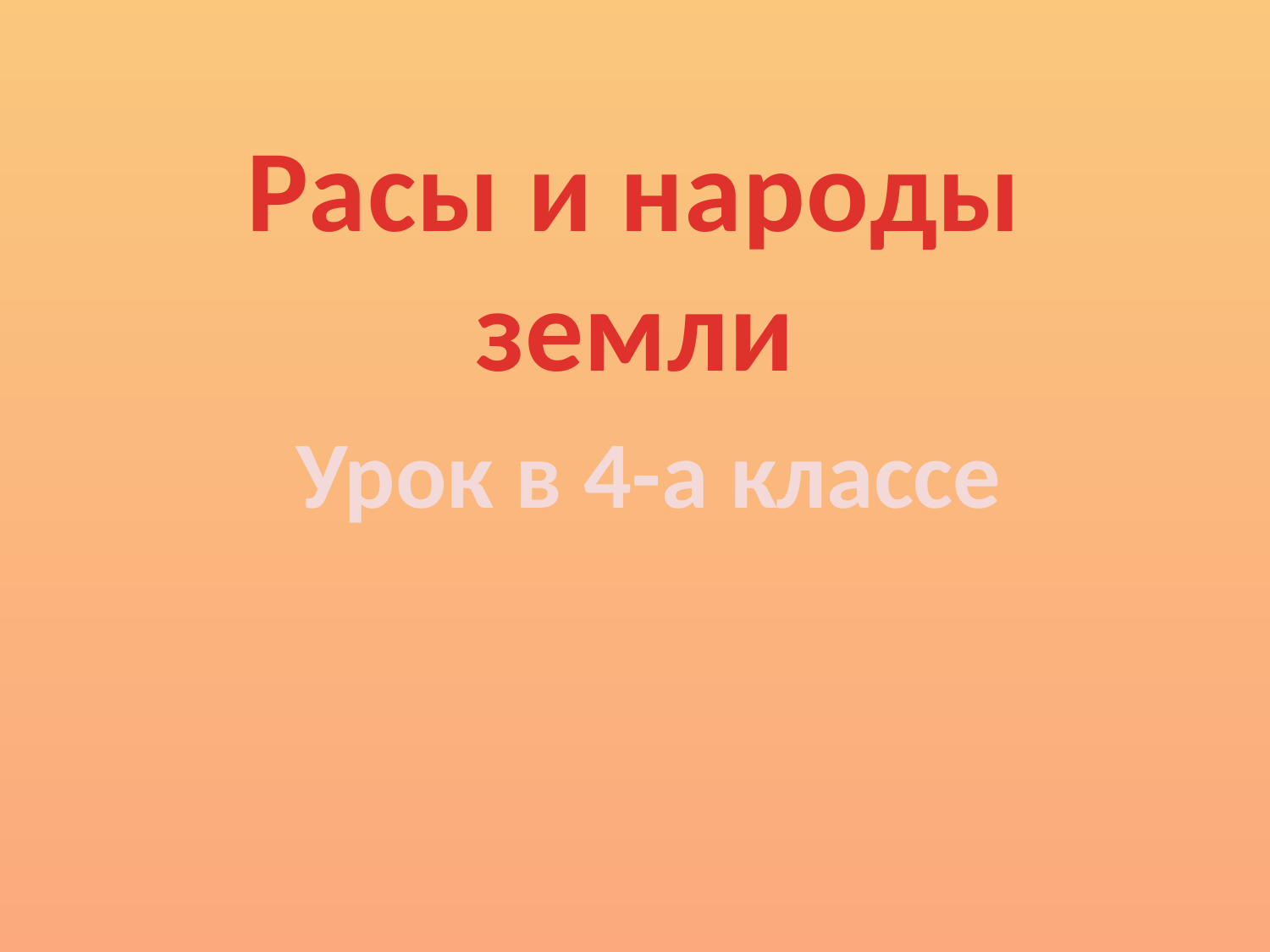

Расы и народы земли

Урок в 4-а классе